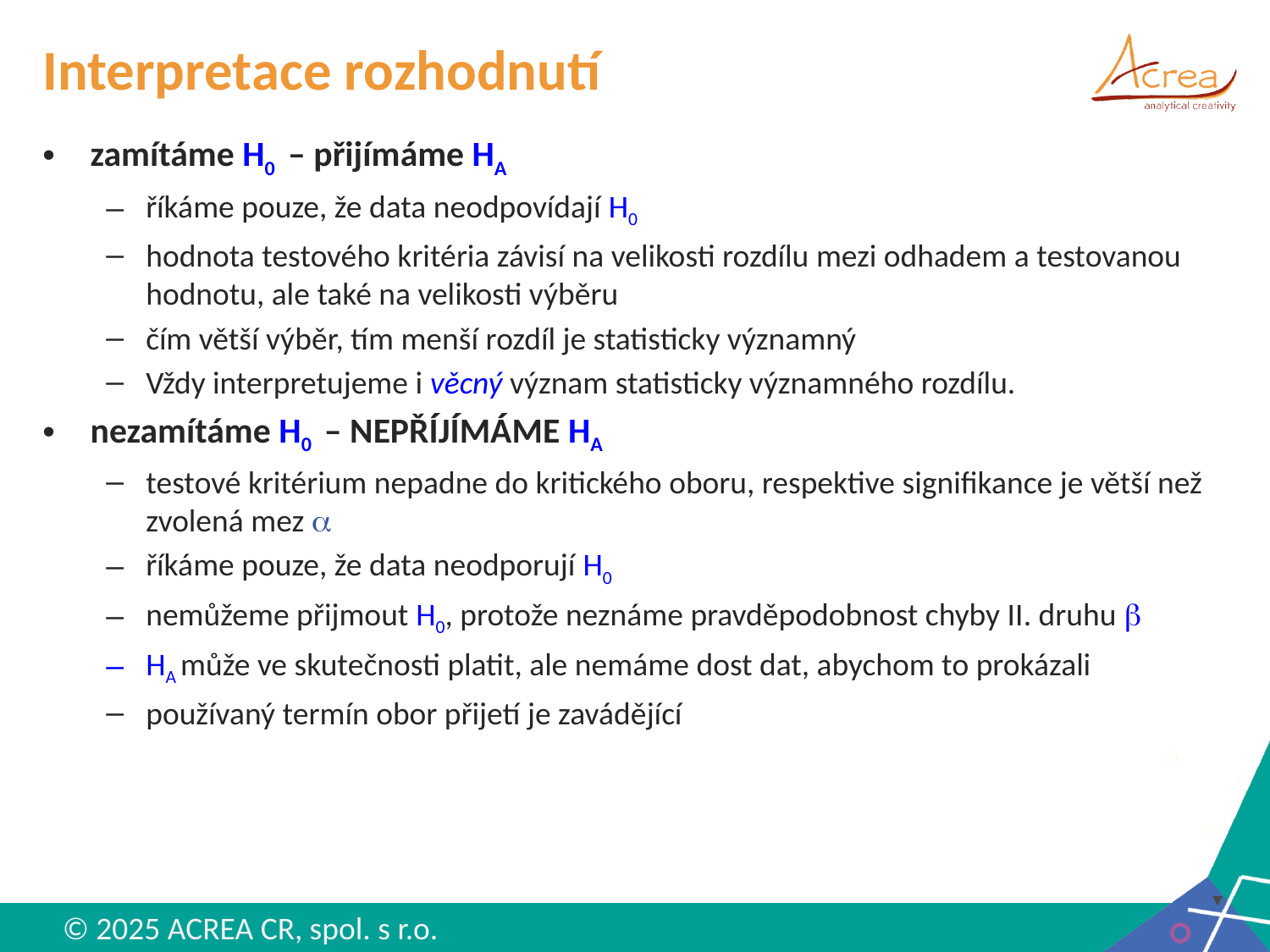

# Interpretace rozhodnutí
zamítáme H0  – přijímáme HA
říkáme pouze, že data neodpovídají H0
hodnota testového kritéria závisí na velikosti rozdílu mezi odhadem a testovanou hodnotu, ale také na velikosti výběru
čím větší výběr, tím menší rozdíl je statisticky významný
Vždy interpretujeme i věcný význam statisticky významného rozdílu.
nezamítáme H0  – NEPŘÍJÍMÁME HA
testové kritérium nepadne do kritického oboru, respektive signifikance je větší než zvolená mez α
říkáme pouze, že data neodporují H0
nemůžeme přijmout H0, protože neznáme pravděpodobnost chyby II. druhu β
HA může ve skutečnosti platit, ale nemáme dost dat, abychom to prokázali
používaný termín obor přijetí je zavádějící